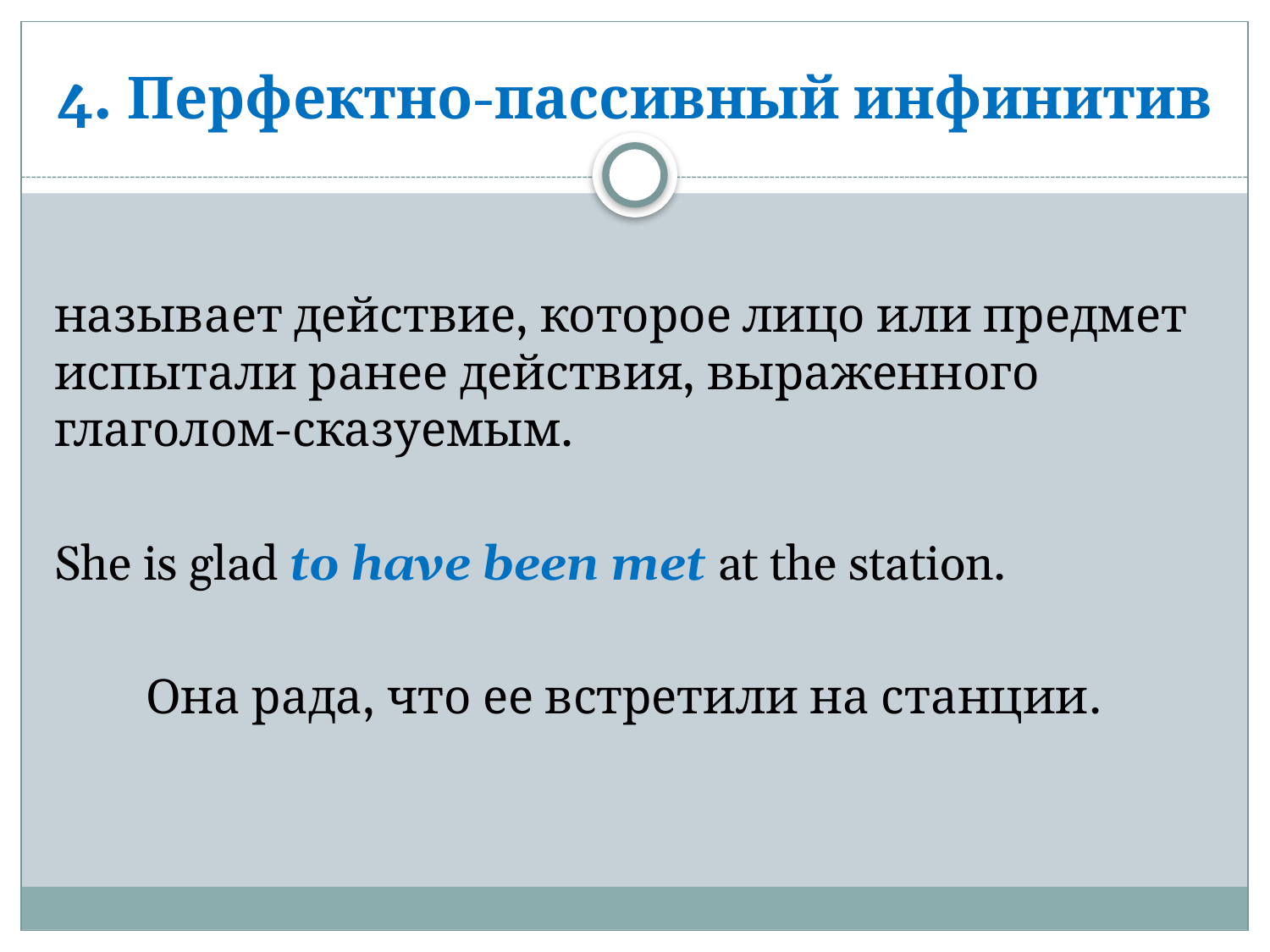

# 4. Перфектно-пассивный инфинитив

называет действие, которое лицо или предмет испытали ранее действия, выраженного глаголом-сказуемым.

She is glad to have been met at the station.

        Она рада, что ее встретили на станции.